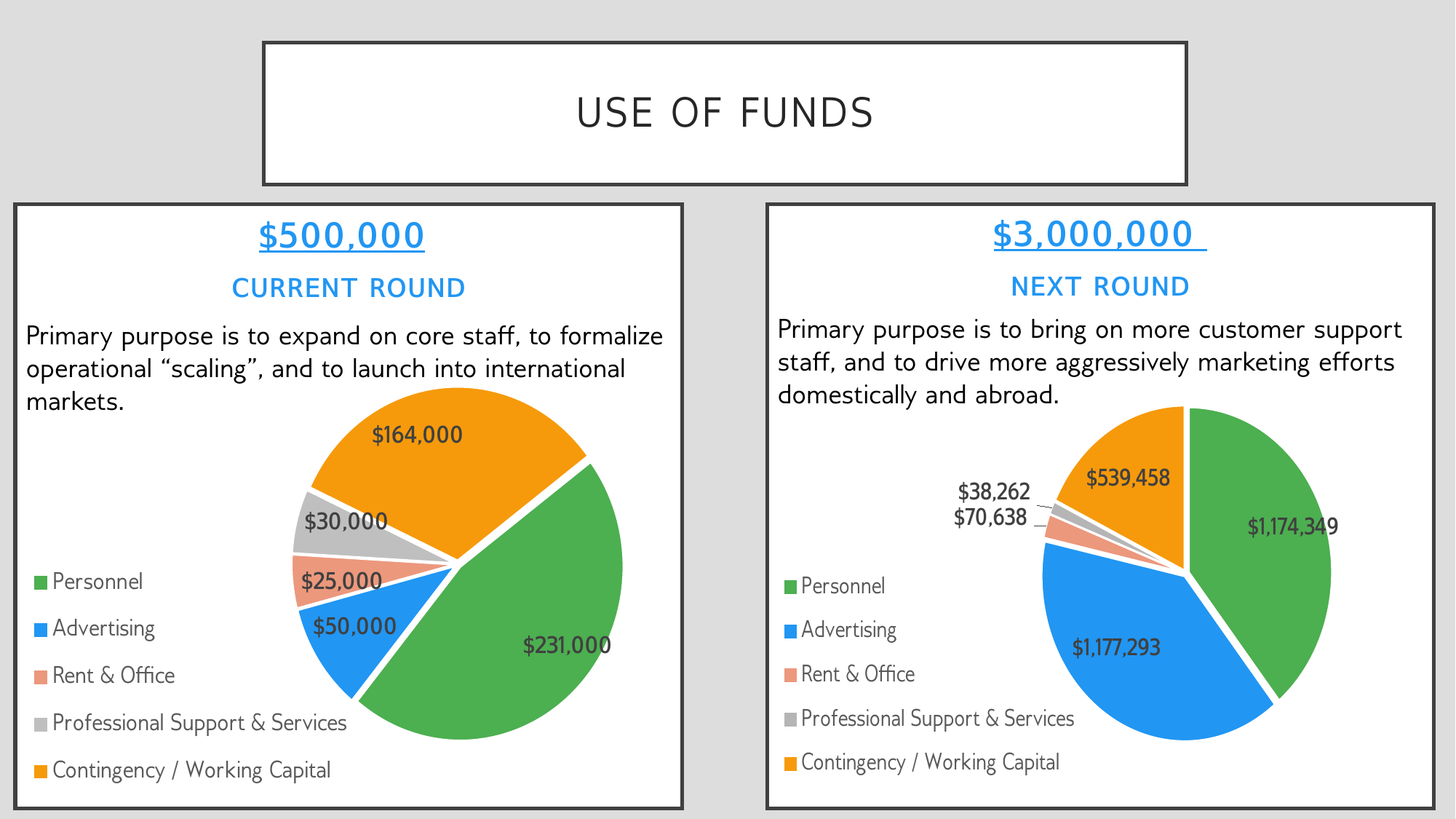

# Use of funds

$500,000
Current Round
$3,000,000
Next round
Primary purpose is to bring on more customer support staff, and to drive more aggressively marketing efforts domestically and abroad.
Primary purpose is to expand on core staff, to formalize operational “scaling”, and to launch into international markets.

### Chart

| Category | 500000 |
|---|---|
| Personnel | 231000.0 |
| Advertising | 50000.0 |
| Rent & Office | 25000.0 |
| Professional Support & Services | 30000.0 |
| Contingency / Working Capital | 164000.0 |

### Chart

| Category |  |
|---|---|
| Personnel | 1174349.4895639 |
| Advertising | 1177292.72136731 |
| Rent & Office | 70637.56328203864 |
| Professional Support & Services | 38262.01344443759 |
| Contingency / Working Capital | 539458.2123423183 |